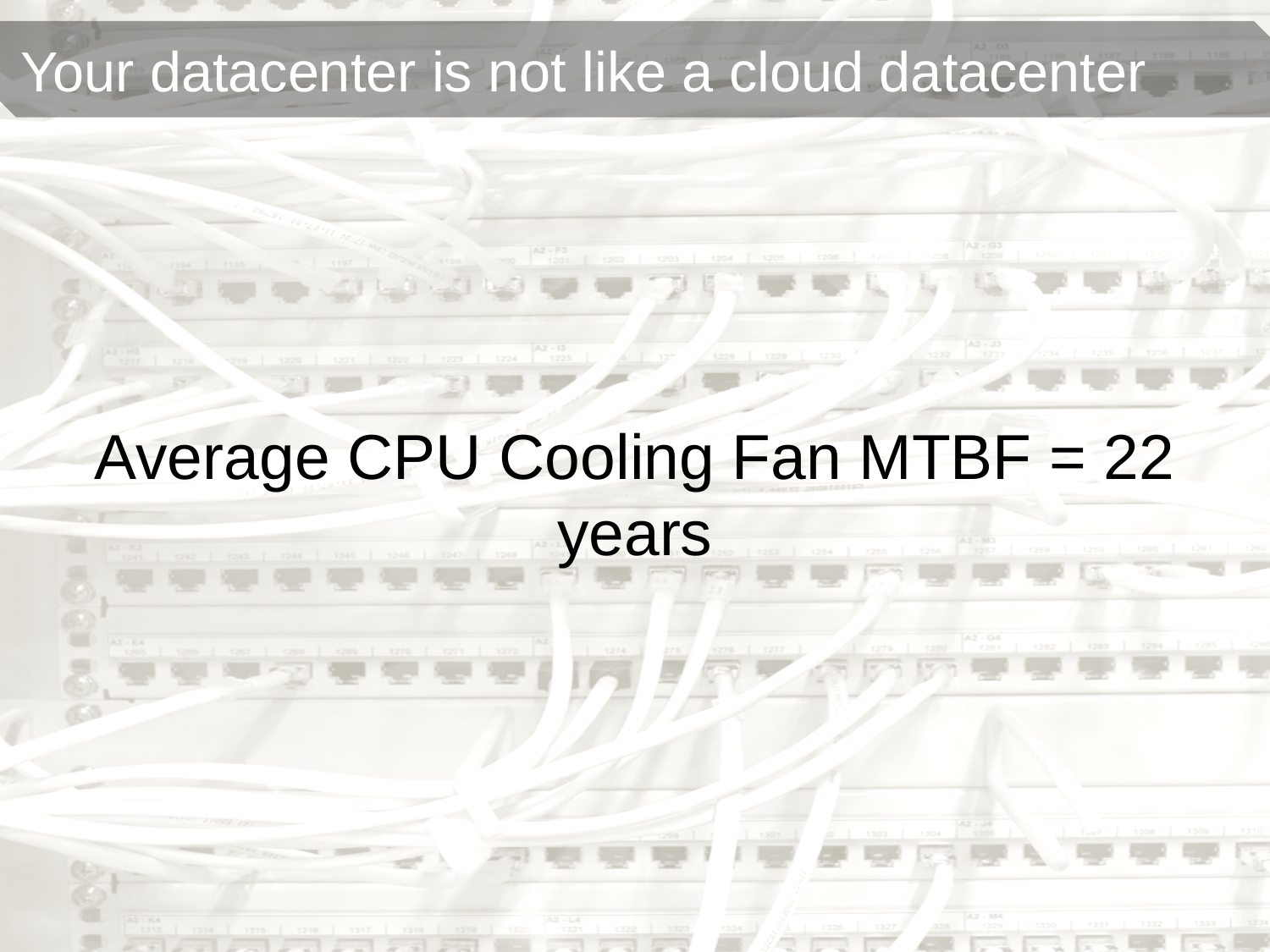

Average CPU Cooling Fan MTBF = 22 years